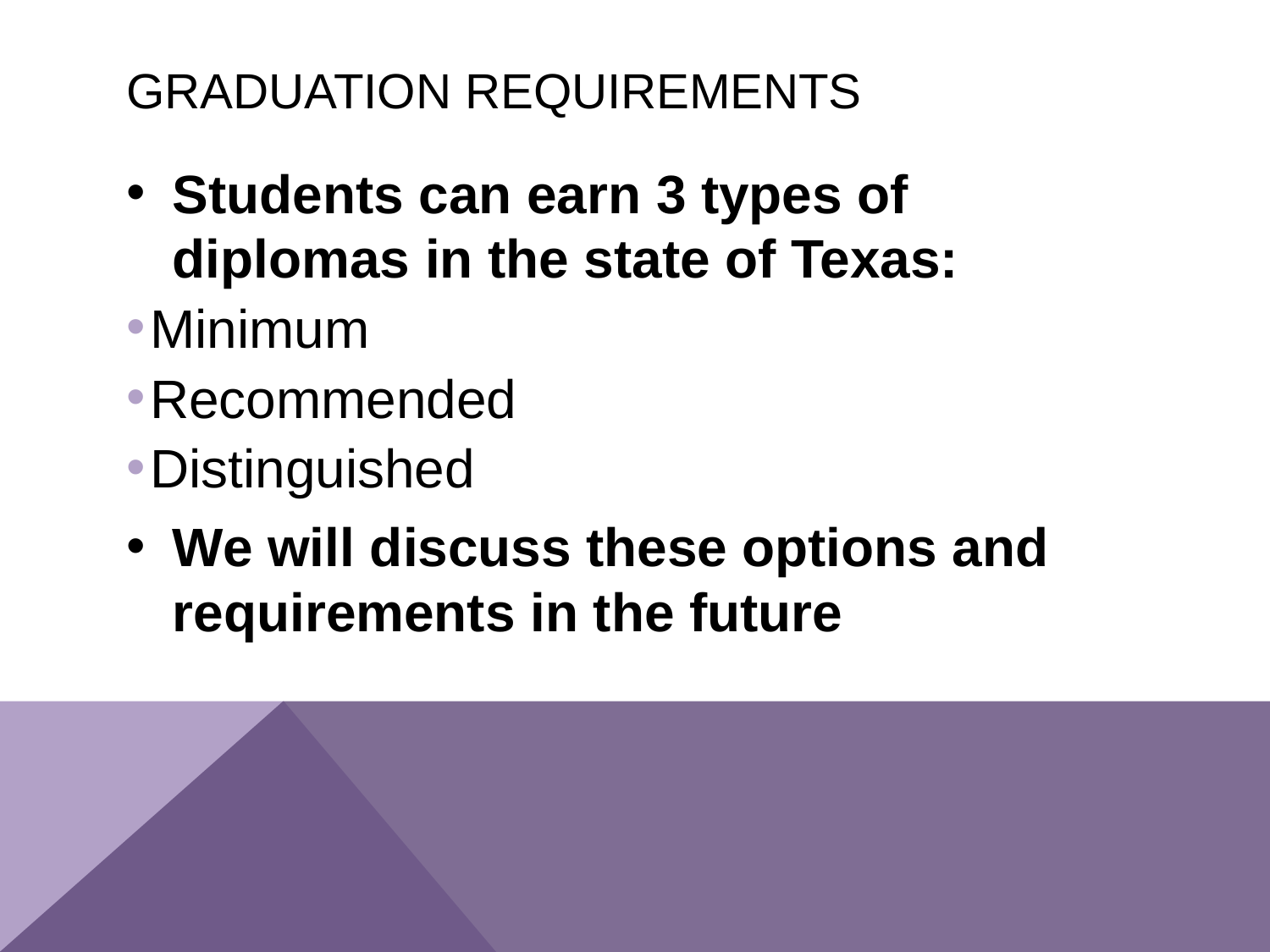

# Graduation requirements
Students can earn 3 types of diplomas in the state of Texas:
Minimum
Recommended
Distinguished
We will discuss these options and requirements in the future